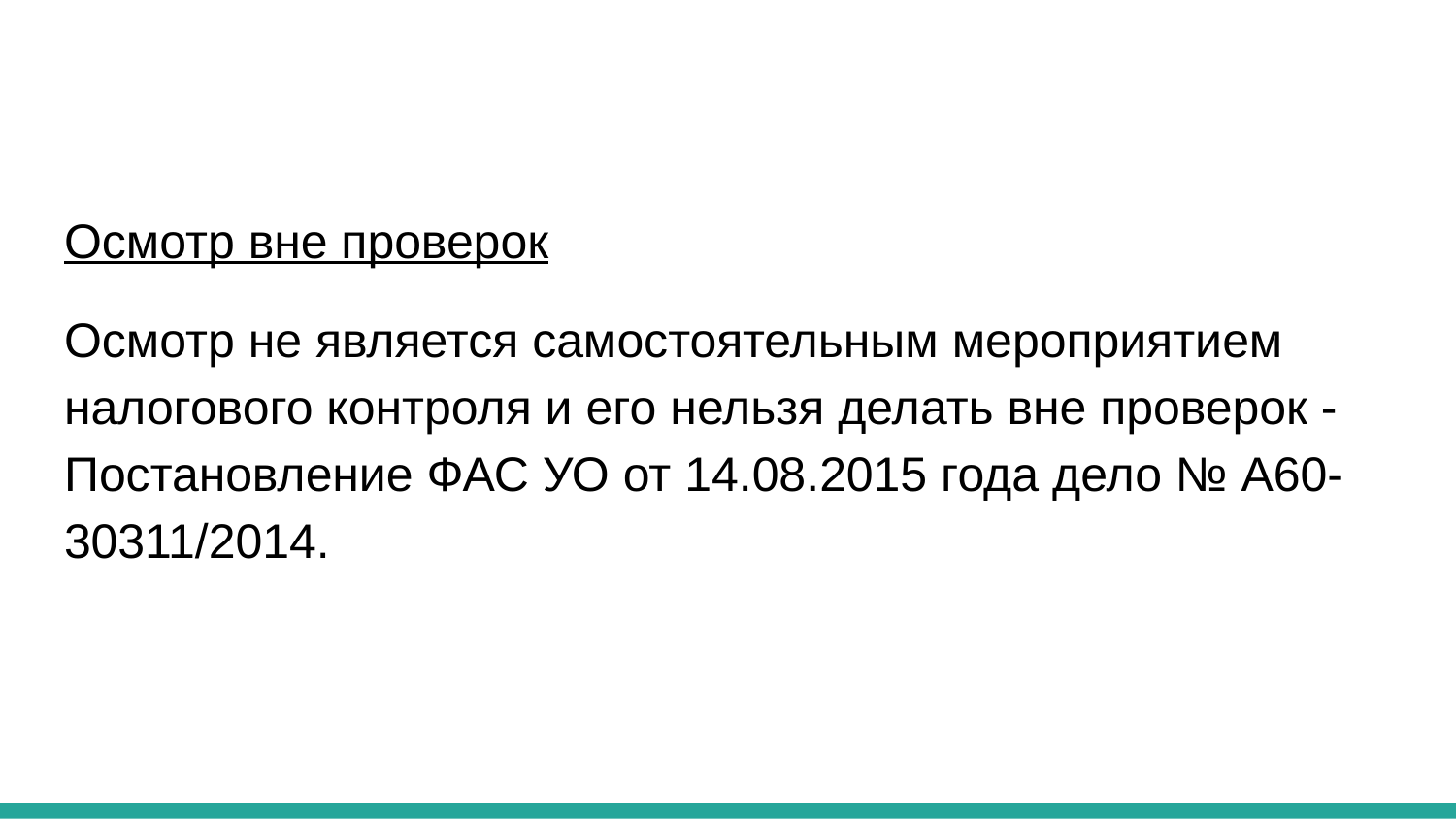

Осмотр вне проверок
Осмотр не является самостоятельным мероприятием налогового контроля и его нельзя делать вне проверок - Постановление ФАС УО от 14.08.2015 года дело № А60-30311/2014.